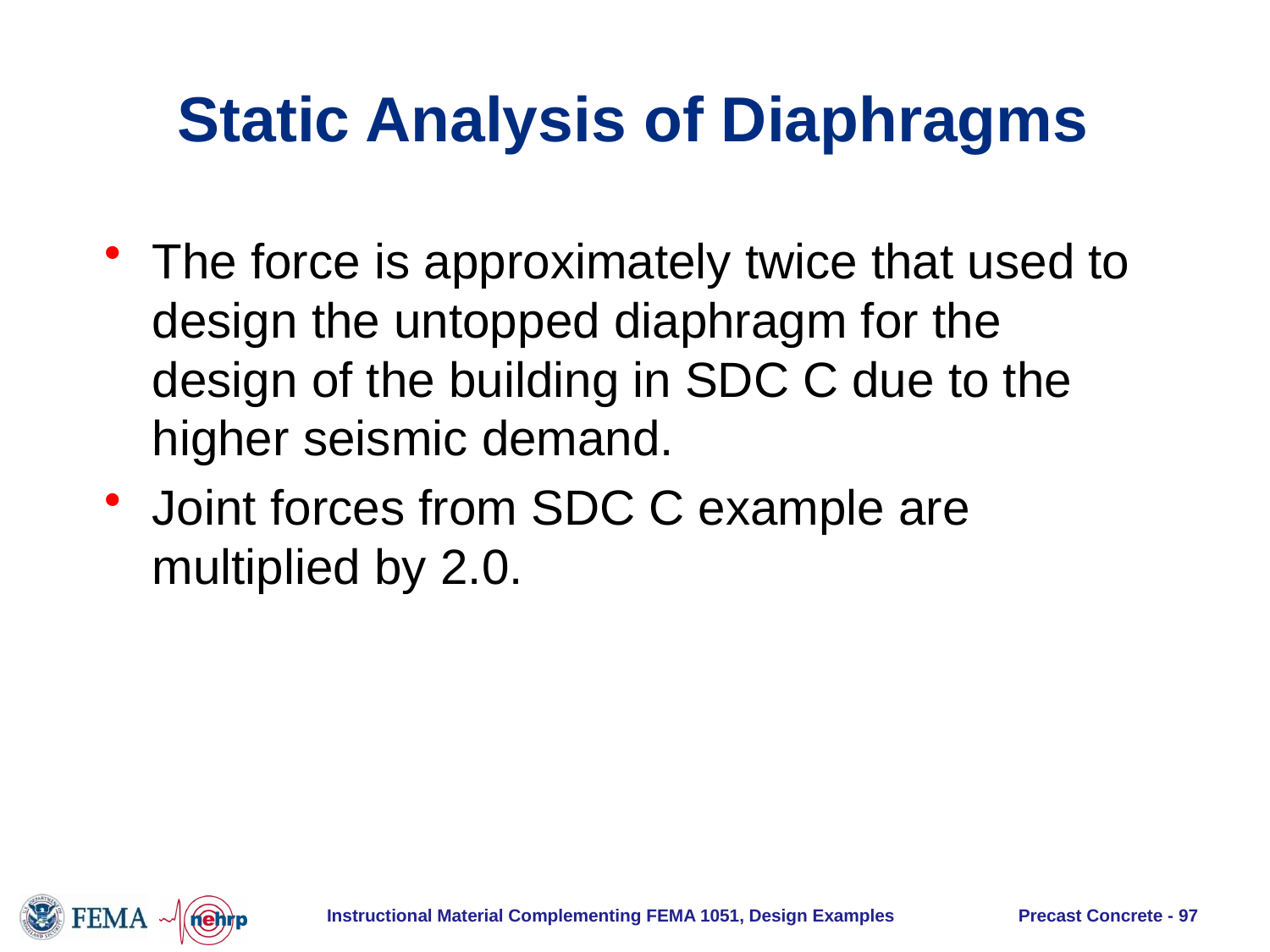

# Static Analysis of Diaphragms
The force is approximately twice that used to design the untopped diaphragm for the design of the building in SDC C due to the higher seismic demand.
Joint forces from SDC C example are multiplied by 2.0.